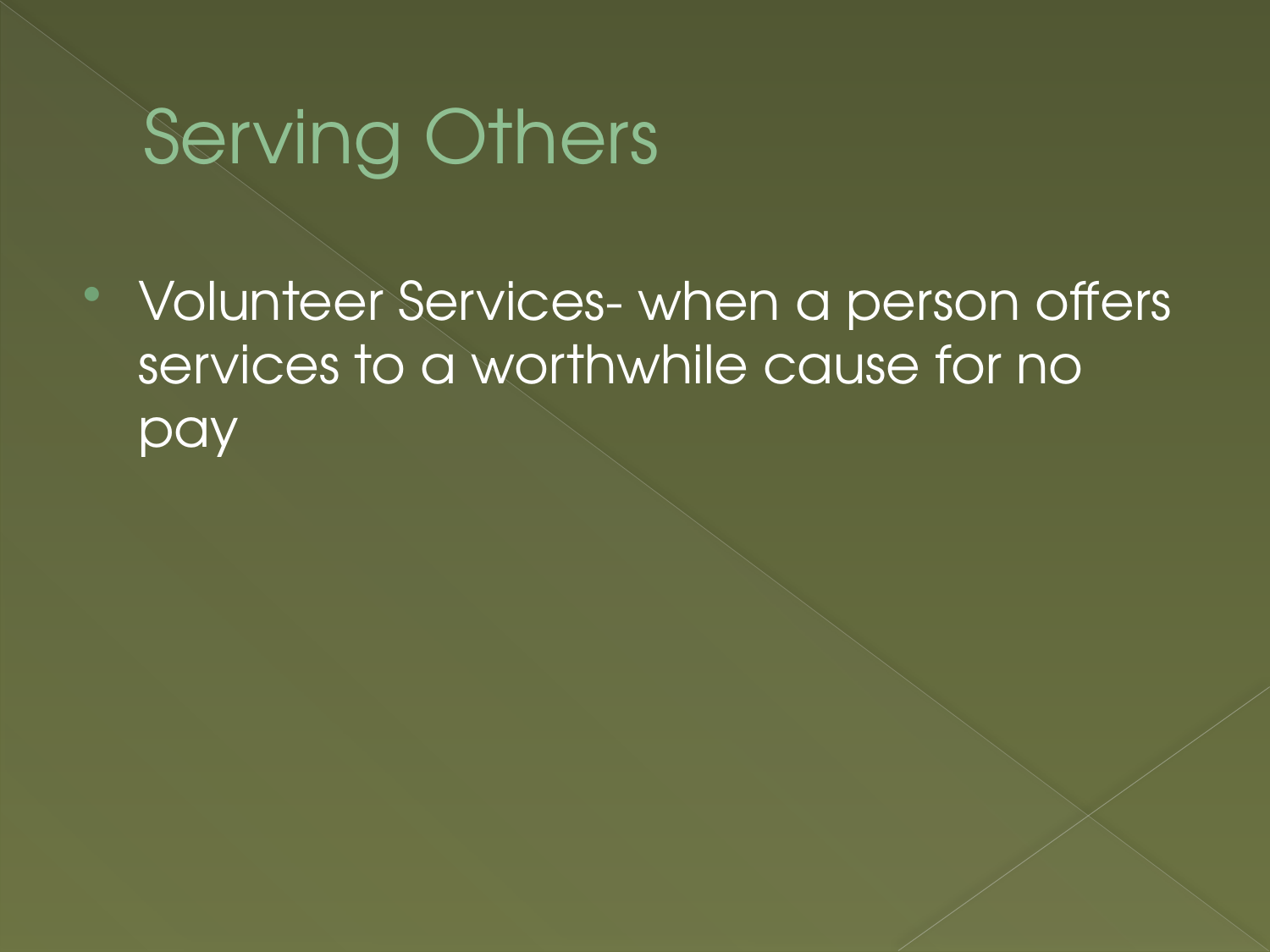

# Serving Others
Volunteer Services- when a person offers services to a worthwhile cause for no pay